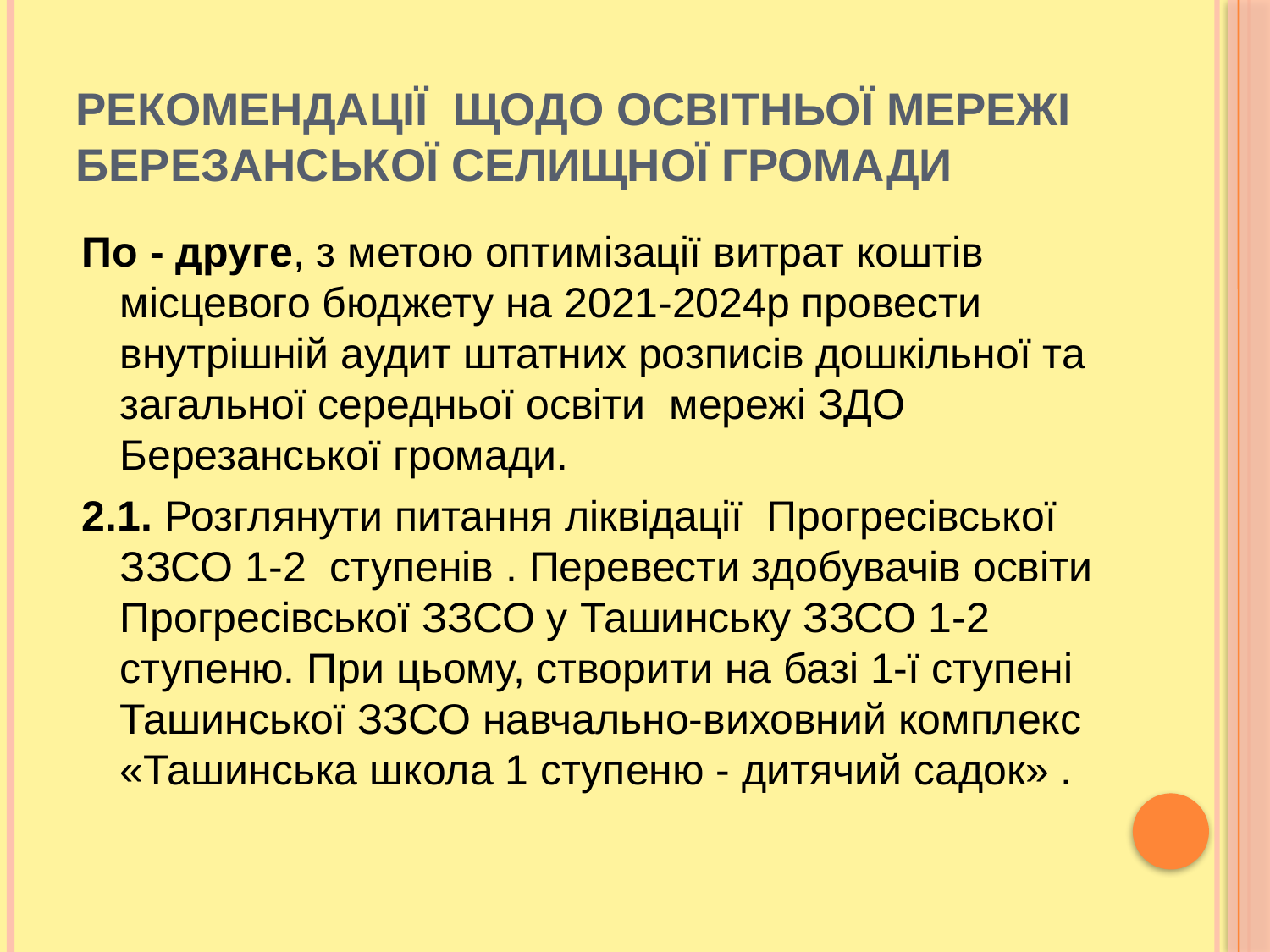

# Рекомендації  щодо освітньої мережі Березанської селищної громади
По - друге, з метою оптимізації витрат коштів місцевого бюджету на 2021-2024р провести внутрішній аудит штатних розписів дошкільної та загальної середньої освіти  мережі ЗДО Березанської громади.
2.1. Розглянути питання ліквідації  Прогресівської ЗЗСО 1-2  ступенів . Перевести здобувачів освіти Прогресівської ЗЗСО у Ташинську ЗЗСО 1-2  ступеню. При цьому, створити на базі 1-ї ступені Ташинської ЗЗСО навчально-виховний комплекс «Ташинська школа 1 ступеню - дитячий садок» .